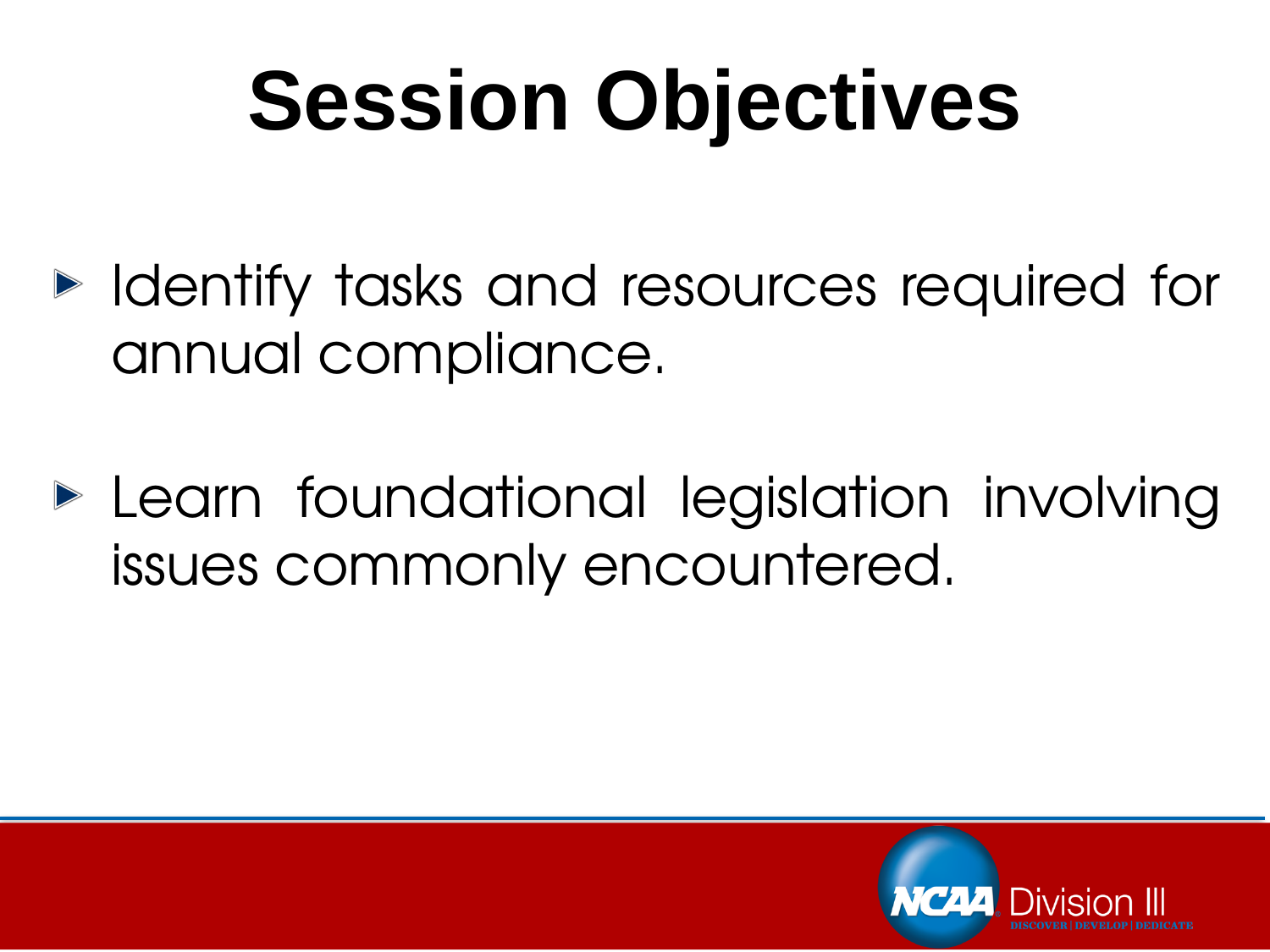

# Session Objectives
Identify tasks and resources required for annual compliance.

Learn foundational legislation involving issues commonly encountered.